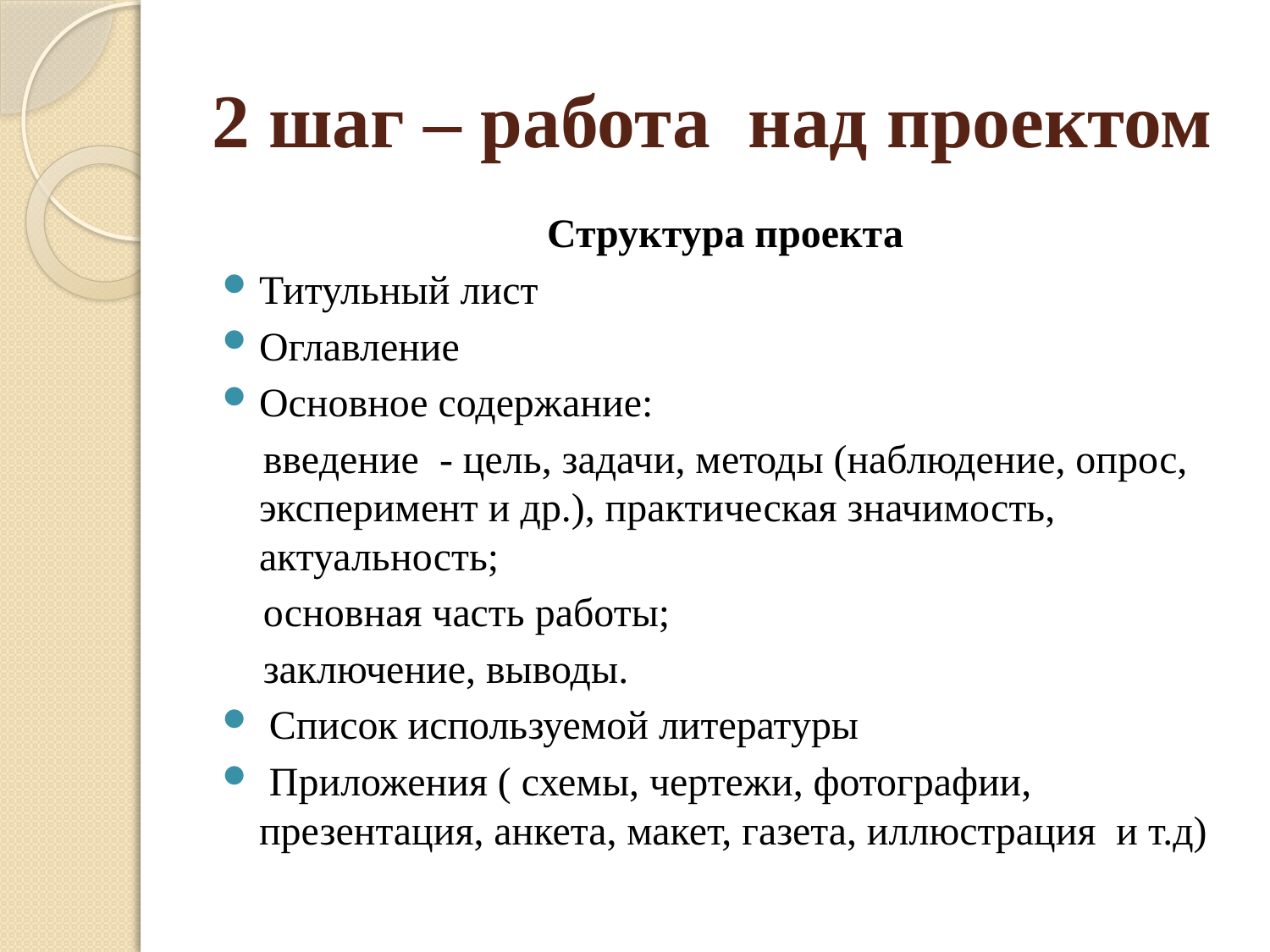

# 2 шаг – работа  над проектом
Структура проекта
Титульный лист
Оглавление
Основное содержание:
    введение  - цель, задачи, методы (наблюдение, опрос, эксперимент и др.), практическая значимость,  актуальность;
    основная часть работы;
    заключение, выводы.
 Список используемой литературы
 Приложения ( схемы, чертежи, фотографии, презентация, анкета, макет, газета, иллюстрация  и т.д)